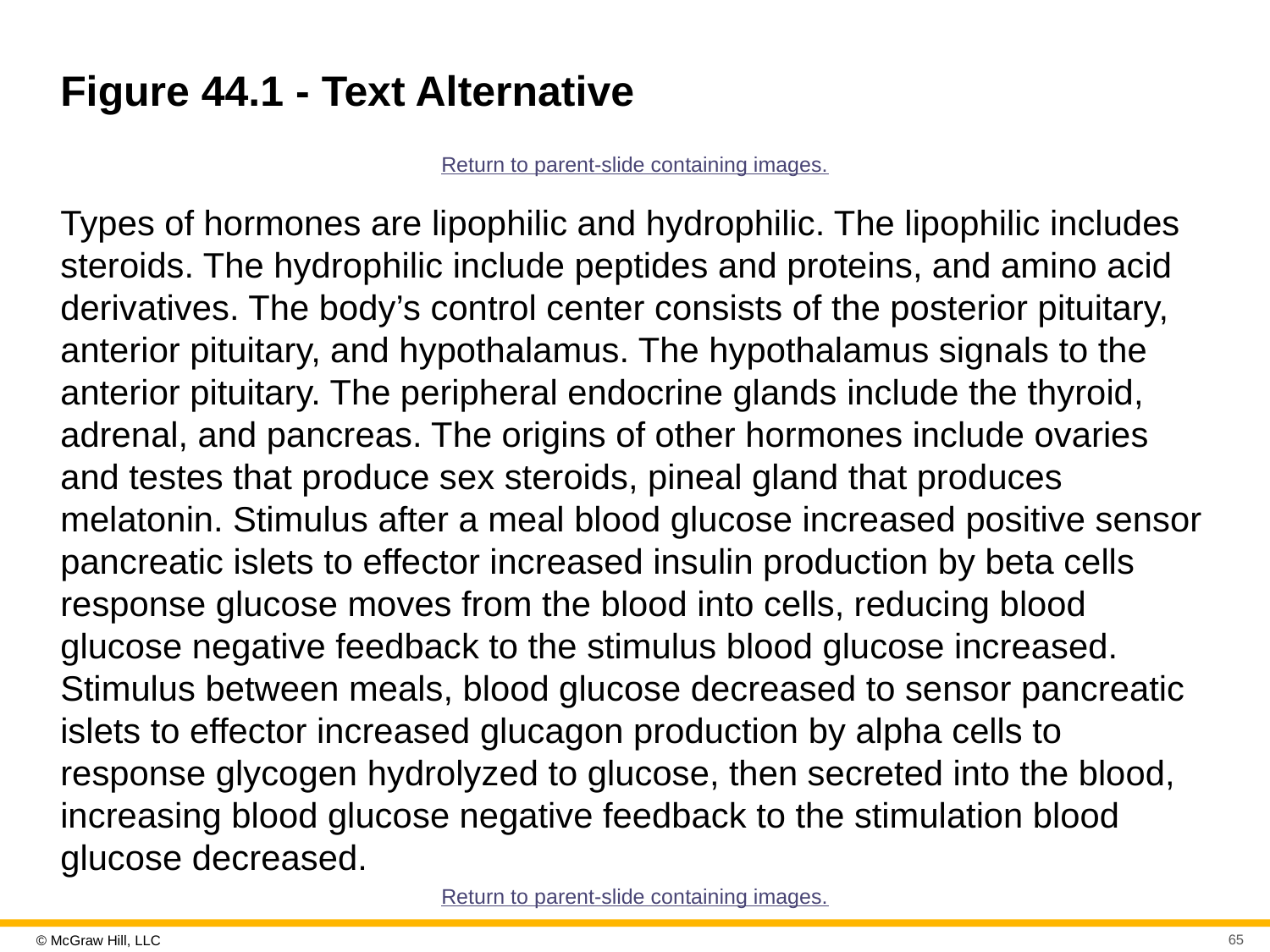

# Figure 44.1 - Text Alternative
Return to parent-slide containing images.
Types of hormones are lipophilic and hydrophilic. The lipophilic includes steroids. The hydrophilic include peptides and proteins, and amino acid derivatives. The body’s control center consists of the posterior pituitary, anterior pituitary, and hypothalamus. The hypothalamus signals to the anterior pituitary. The peripheral endocrine glands include the thyroid, adrenal, and pancreas. The origins of other hormones include ovaries and testes that produce sex steroids, pineal gland that produces melatonin. Stimulus after a meal blood glucose increased positive sensor pancreatic islets to effector increased insulin production by beta cells response glucose moves from the blood into cells, reducing blood glucose negative feedback to the stimulus blood glucose increased. Stimulus between meals, blood glucose decreased to sensor pancreatic islets to effector increased glucagon production by alpha cells to response glycogen hydrolyzed to glucose, then secreted into the blood, increasing blood glucose negative feedback to the stimulation blood glucose decreased.
Return to parent-slide containing images.
65